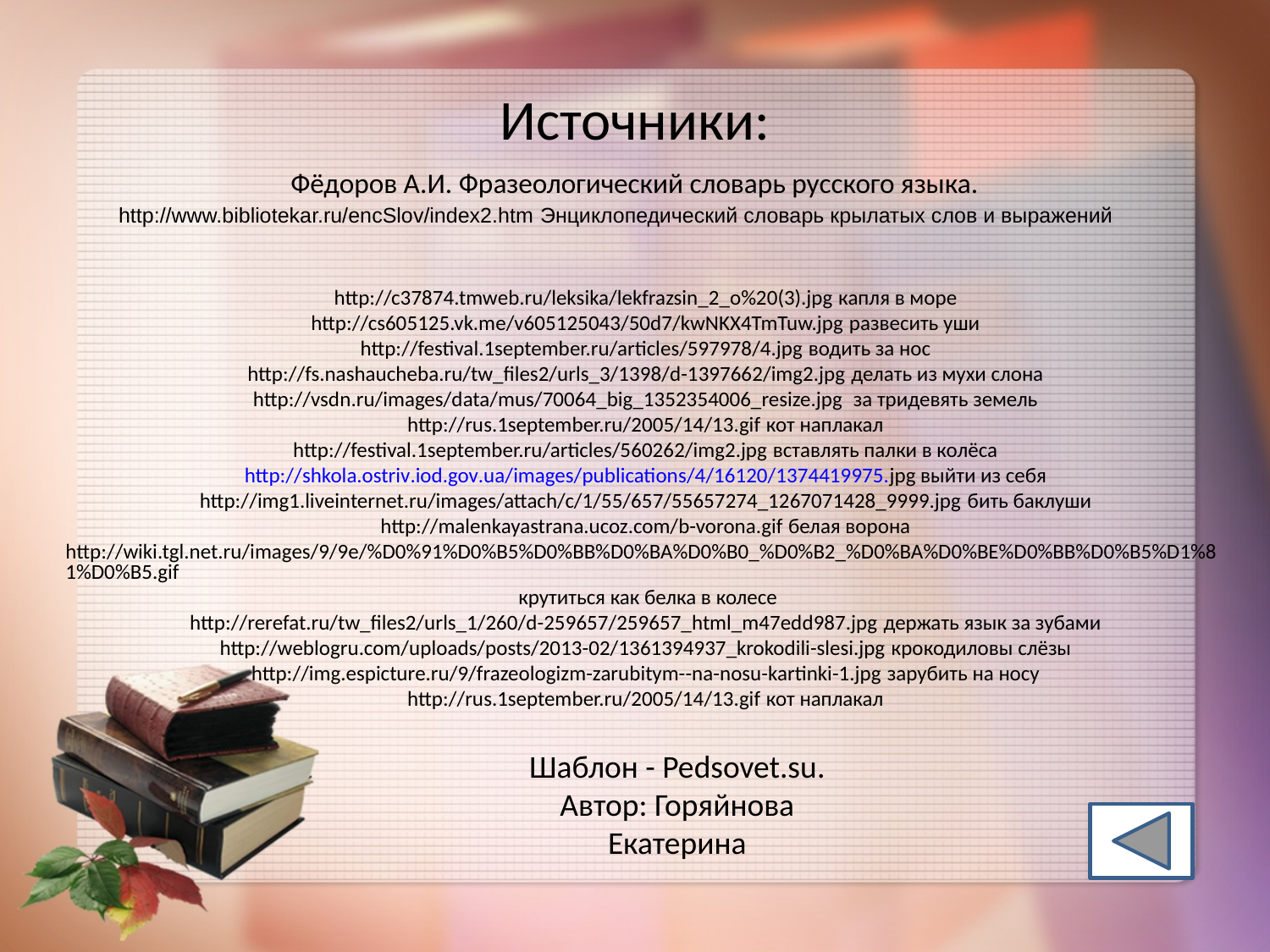

# Источники:
Фёдоров А.И. Фразеологический словарь русского языка.

http://www.bibliotekar.ru/encSlov/index2.htm Энциклопедический словарь крылатых слов и выражений

http://c37874.tmweb.ru/leksika/lekfrazsin_2_o%20(3).jpg капля в море
http://cs605125.vk.me/v605125043/50d7/kwNKX4TmTuw.jpg развесить уши
http://festival.1september.ru/articles/597978/4.jpg водить за нос
http://fs.nashaucheba.ru/tw_files2/urls_3/1398/d-1397662/img2.jpg делать из мухи слона
http://vsdn.ru/images/data/mus/70064_big_1352354006_resize.jpg  за тридевять земель
http://rus.1september.ru/2005/14/13.gif кот наплакал
http://festival.1september.ru/articles/560262/img2.jpg вставлять палки в колёса
http://shkola.ostriv.iod.gov.ua/images/publications/4/16120/1374419975.jpg выйти из себя
http://img1.liveinternet.ru/images/attach/c/1/55/657/55657274_1267071428_9999.jpg бить баклуши
http://malenkayastrana.ucoz.com/b-vorona.gif белая ворона
http://wiki.tgl.net.ru/images/9/9e/%D0%91%D0%B5%D0%BB%D0%BA%D0%B0_%D0%B2_%D0%BA%D0%BE%D0%BB%D0%B5%D1%81%D0%B5.gif крутиться как белка в колесе
http://rerefat.ru/tw_files2/urls_1/260/d-259657/259657_html_m47edd987.jpg держать язык за зубами
http://weblogru.com/uploads/posts/2013-02/1361394937_krokodili-slesi.jpg крокодиловы слёзы
http://img.espicture.ru/9/frazeologizm-zarubitym--na-nosu-kartinki-1.jpg зарубить на носу
http://rus.1september.ru/2005/14/13.gif кот наплакал

Шаблон - Pedsovet.su. Автор: Горяйнова Екатерина